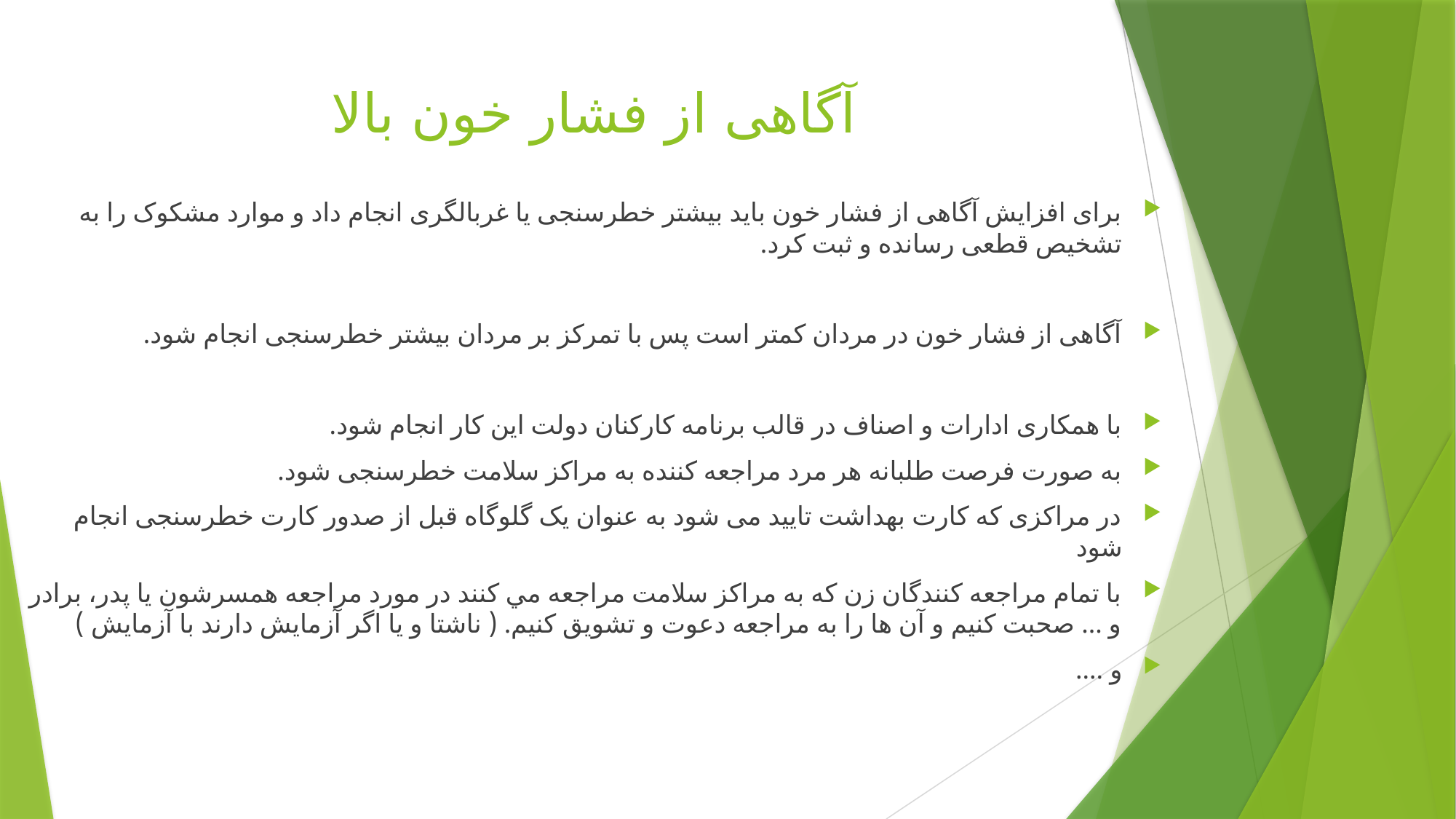

# آگاهی از فشار خون بالا
برای افزایش آگاهی از فشار خون باید بیشتر خطرسنجی یا غربالگری انجام داد و موارد مشکوک را به تشخیص قطعی رسانده و ثبت کرد.

آگاهی از فشار خون در مردان کمتر است پس با تمرکز بر مردان بیشتر خطرسنجی انجام شود.

با همکاری ادارات و اصناف در قالب برنامه کارکنان دولت این کار انجام شود.
به صورت فرصت طلبانه هر مرد مراجعه کننده به مراکز سلامت خطرسنجی شود.
در مراکزی که کارت بهداشت تایید می شود به عنوان یک گلوگاه قبل از صدور کارت خطرسنجی انجام شود
با تمام مراجعه کنندگان زن که به مراکز سلامت مراجعه مي کنند در مورد مراجعه همسرشون يا پدر، برادر و ... صحبت کنيم و آن ها را به مراجعه دعوت و تشويق کنيم. ( ناشتا و يا اگر آزمايش دارند با آزمايش )
و ....